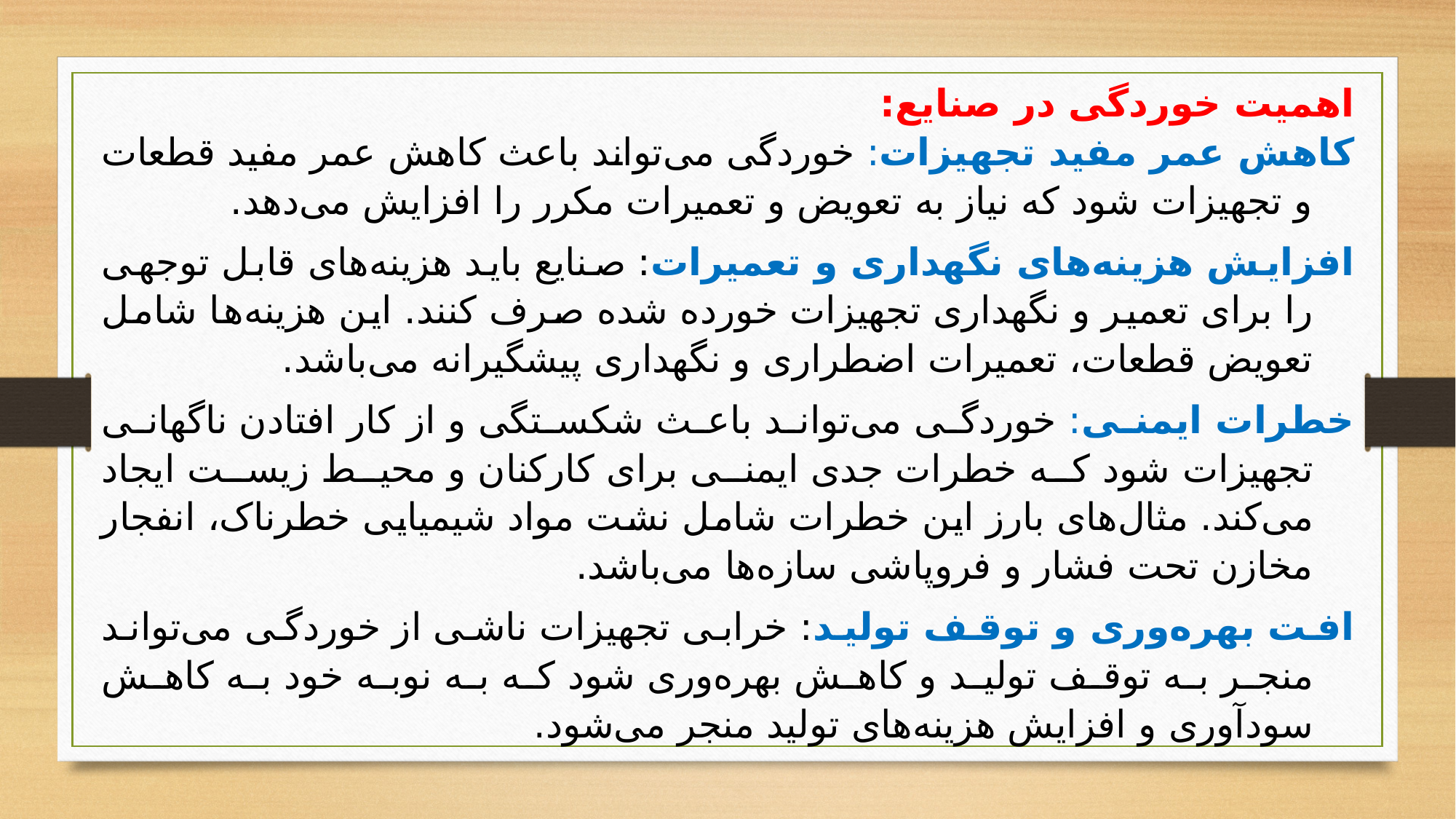

اهمیت خوردگی در صنایع:
کاهش عمر مفید تجهیزات: خوردگی می‌تواند باعث کاهش عمر مفید قطعات و تجهیزات شود که نیاز به تعویض و تعمیرات مکرر را افزایش می‌دهد.
افزایش هزینه‌های نگهداری و تعمیرات: صنایع باید هزینه‌های قابل توجهی را برای تعمیر و نگهداری تجهیزات خورده شده صرف کنند. این هزینه‌ها شامل تعویض قطعات، تعمیرات اضطراری و نگهداری پیشگیرانه می‌باشد.
خطرات ایمنی: خوردگی می‌تواند باعث شکستگی و از کار افتادن ناگهانی تجهیزات شود که خطرات جدی ایمنی برای کارکنان و محیط زیست ایجاد می‌کند. مثال‌های بارز این خطرات شامل نشت مواد شیمیایی خطرناک، انفجار مخازن تحت فشار و فروپاشی سازه‌ها می‌باشد.
افت بهره‌وری و توقف تولید: خرابی تجهیزات ناشی از خوردگی می‌تواند منجر به توقف تولید و کاهش بهره‌وری شود که به نوبه خود به کاهش سودآوری و افزایش هزینه‌های تولید منجر می‌شود.